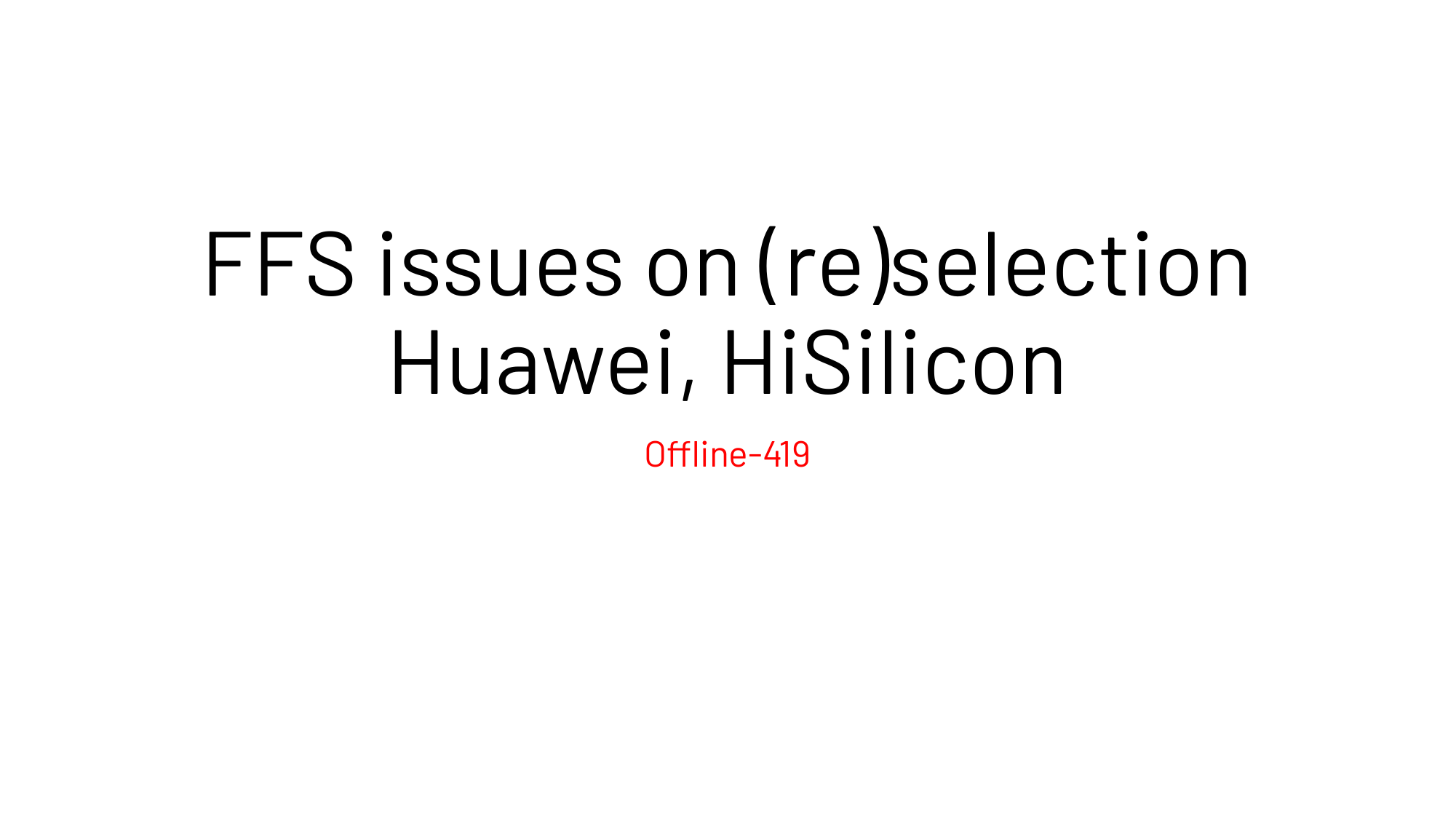

# FFS issues on (re)selection Huawei, HiSilicon
Offline-419